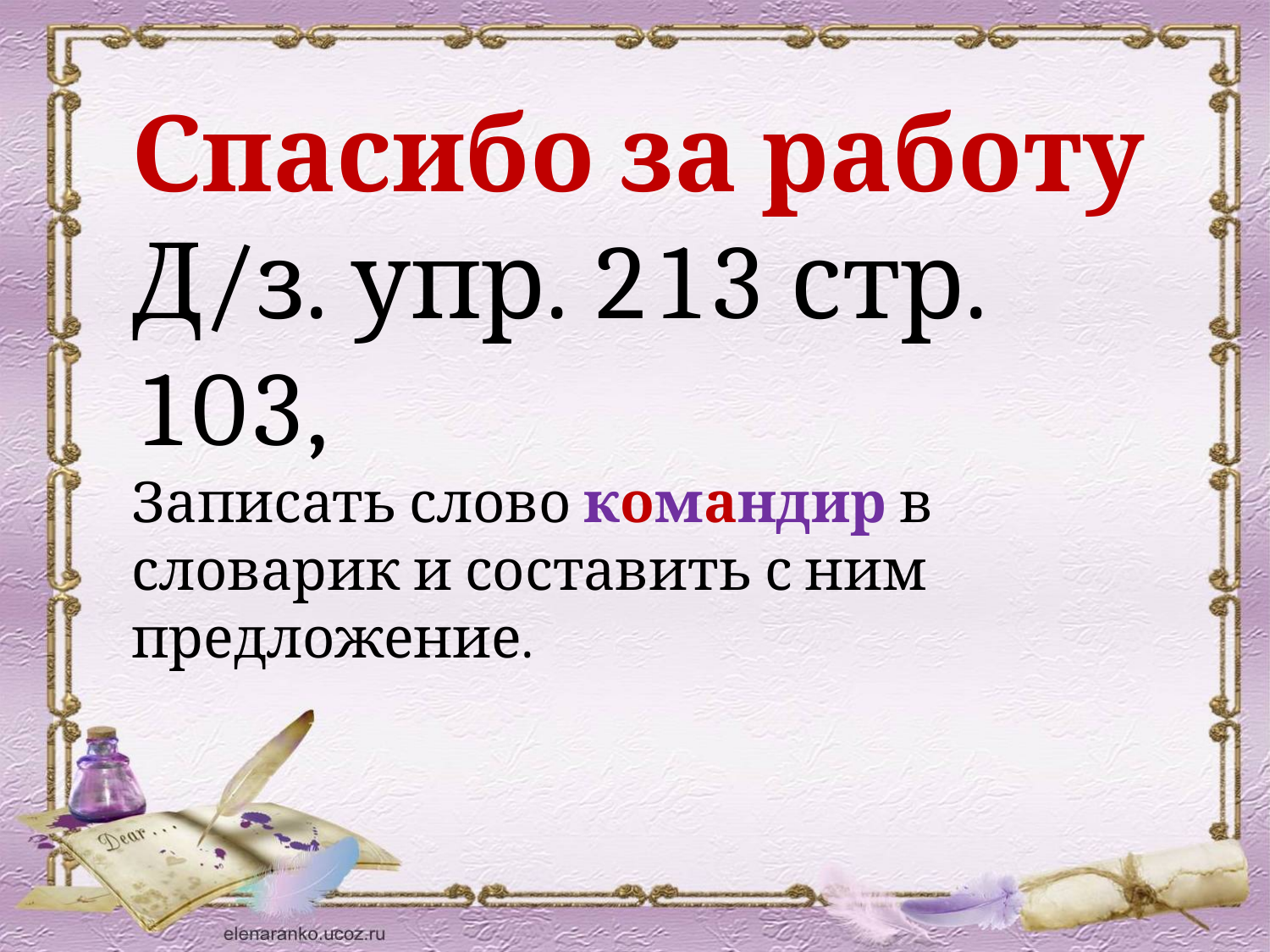

Спасибо за работу
Д/з. упр. 213 стр. 103,
Записать слово командир в словарик и составить с ним предложение.